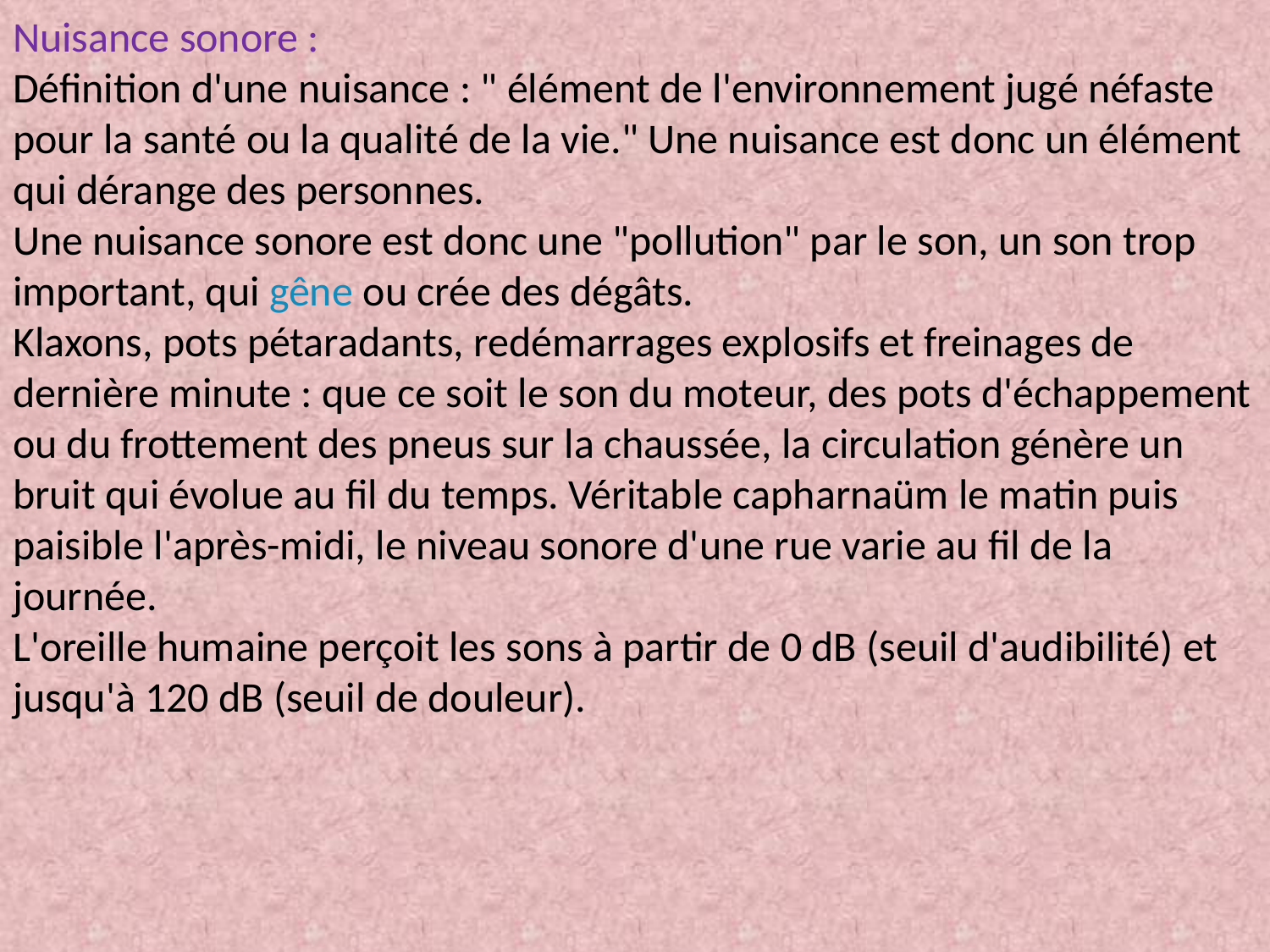

Nuisance sonore :
Définition d'une nuisance : " élément de l'environnement jugé néfaste pour la santé ou la qualité de la vie." Une nuisance est donc un élément qui dérange des personnes.
Une nuisance sonore est donc une "pollution" par le son, un son trop important, qui gêne ou crée des dégâts.
Klaxons, pots pétaradants, redémarrages explosifs et freinages de dernière minute : que ce soit le son du moteur, des pots d'échappement ou du frottement des pneus sur la chaussée, la circulation génère un bruit qui évolue au fil du temps. Véritable capharnaüm le matin puis paisible l'après-midi, le niveau sonore d'une rue varie au fil de la journée.
L'oreille humaine perçoit les sons à partir de 0 dB (seuil d'audibilité) et jusqu'à 120 dB (seuil de douleur).